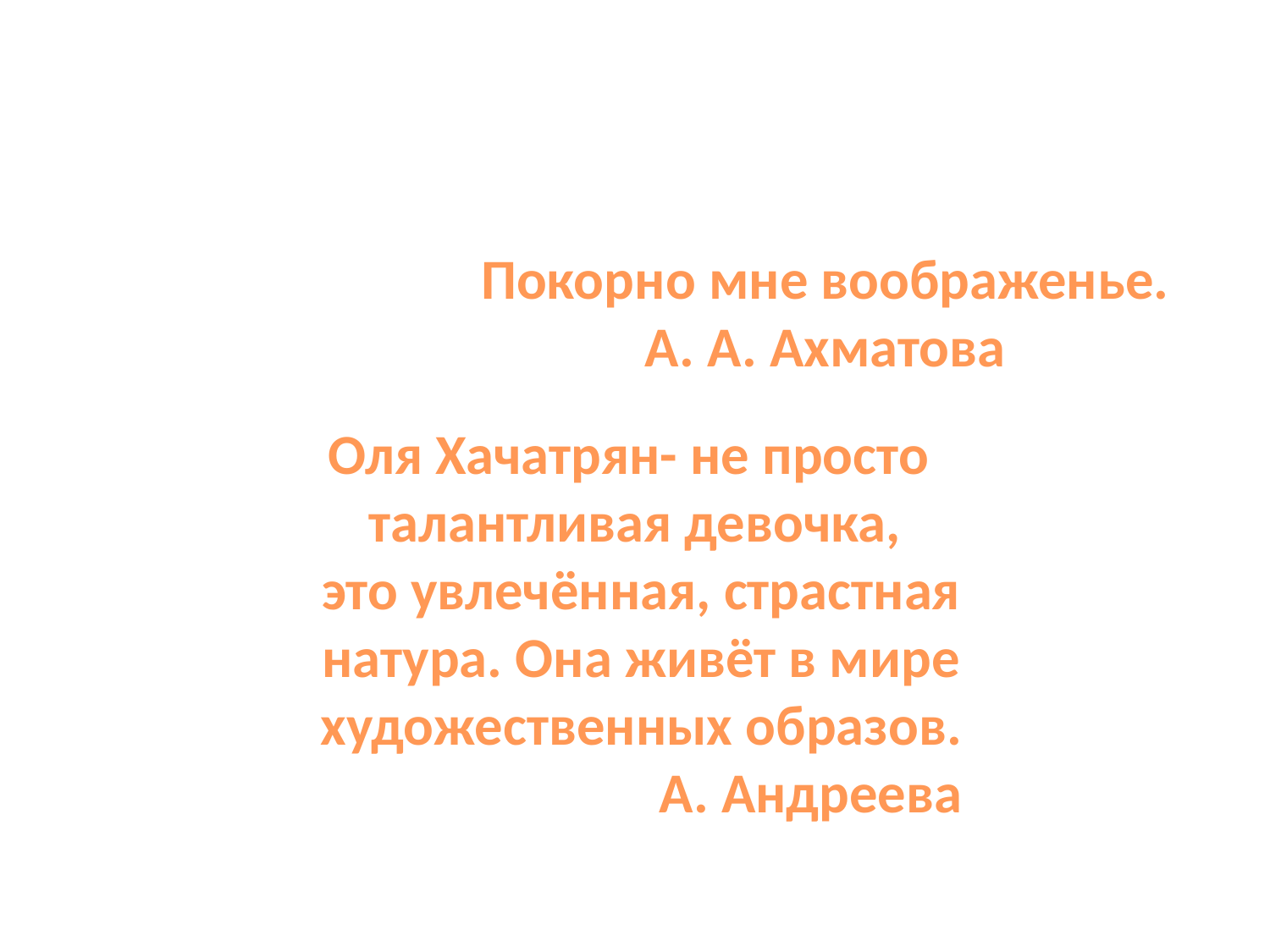

#

Покорно мне воображенье.
А. А. Ахматова
Оля Хачатрян- не просто
талантливая девочка,
 это увлечённая, страстная
 натура. Она живёт в мире
 художественных образов.
А. Андреева